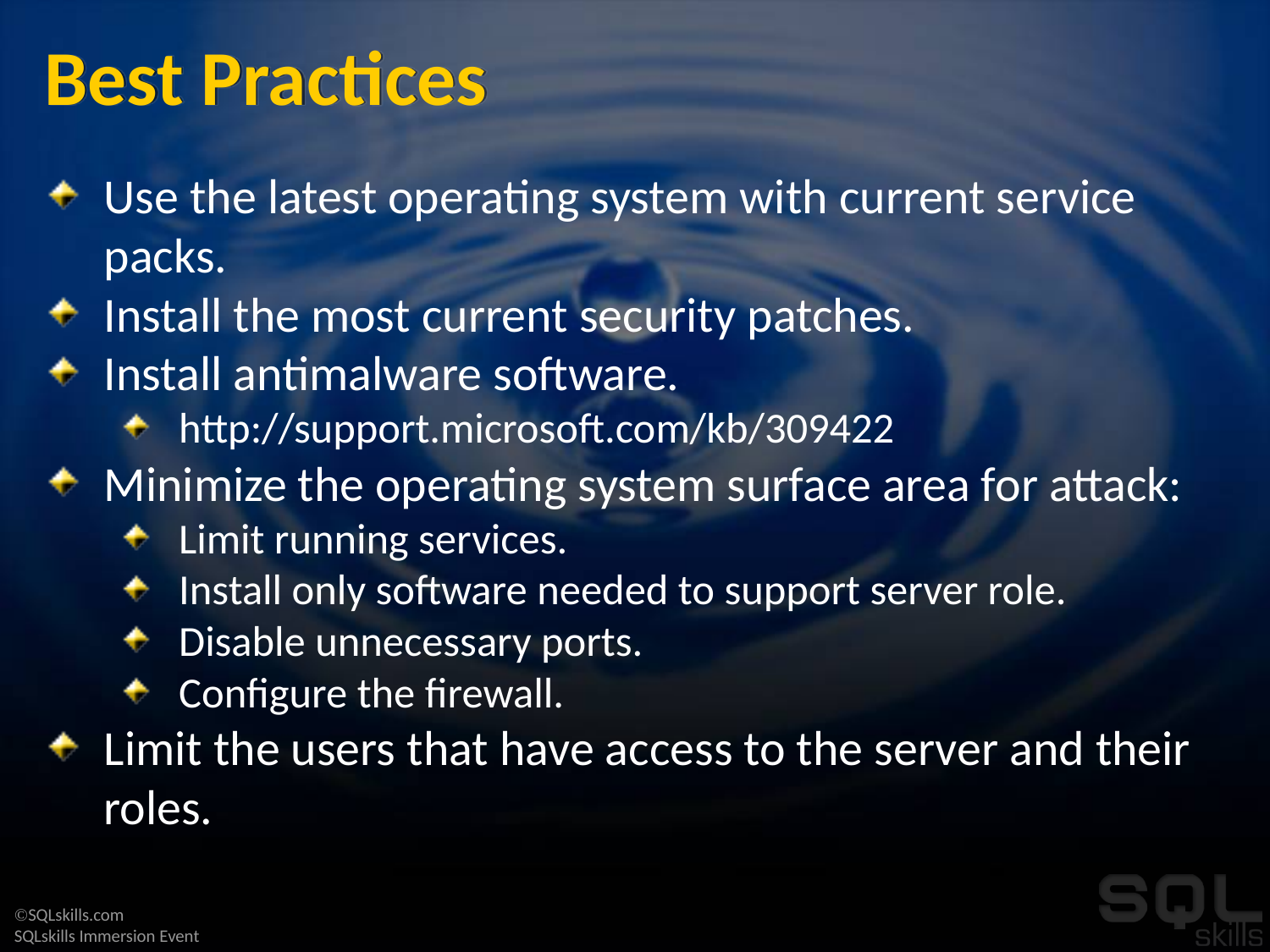

# Best Practices
Use the latest operating system with current service packs.
Install the most current security patches.
Install antimalware software.
http://support.microsoft.com/kb/309422
Minimize the operating system surface area for attack:
Limit running services.
Install only software needed to support server role.
Disable unnecessary ports.
Configure the firewall.
Limit the users that have access to the server and their roles.